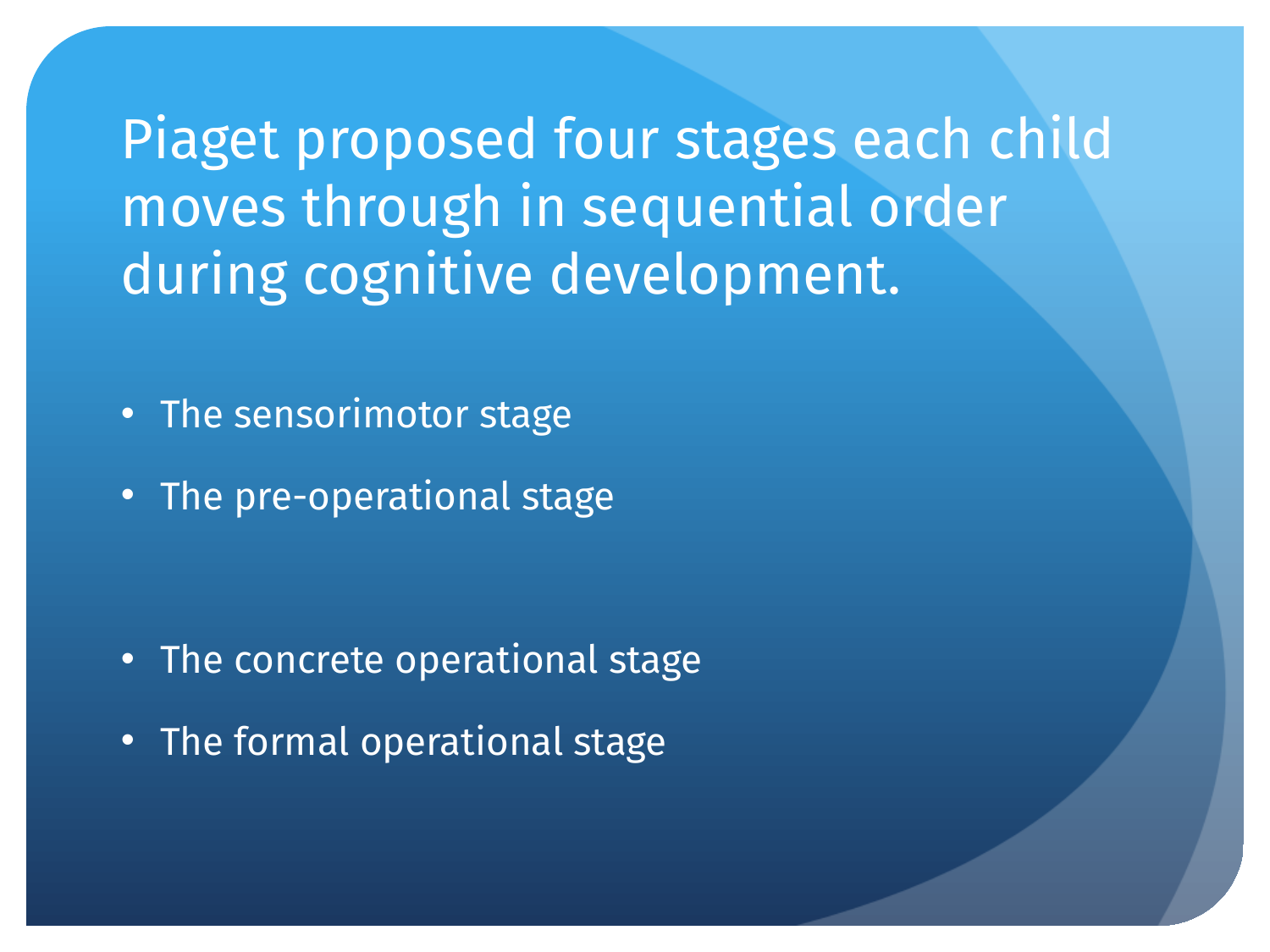

# Piaget proposed four stages each child moves through in sequential order during cognitive development.
The sensorimotor stage
The pre-operational stage

The concrete operational stage
The formal operational stage